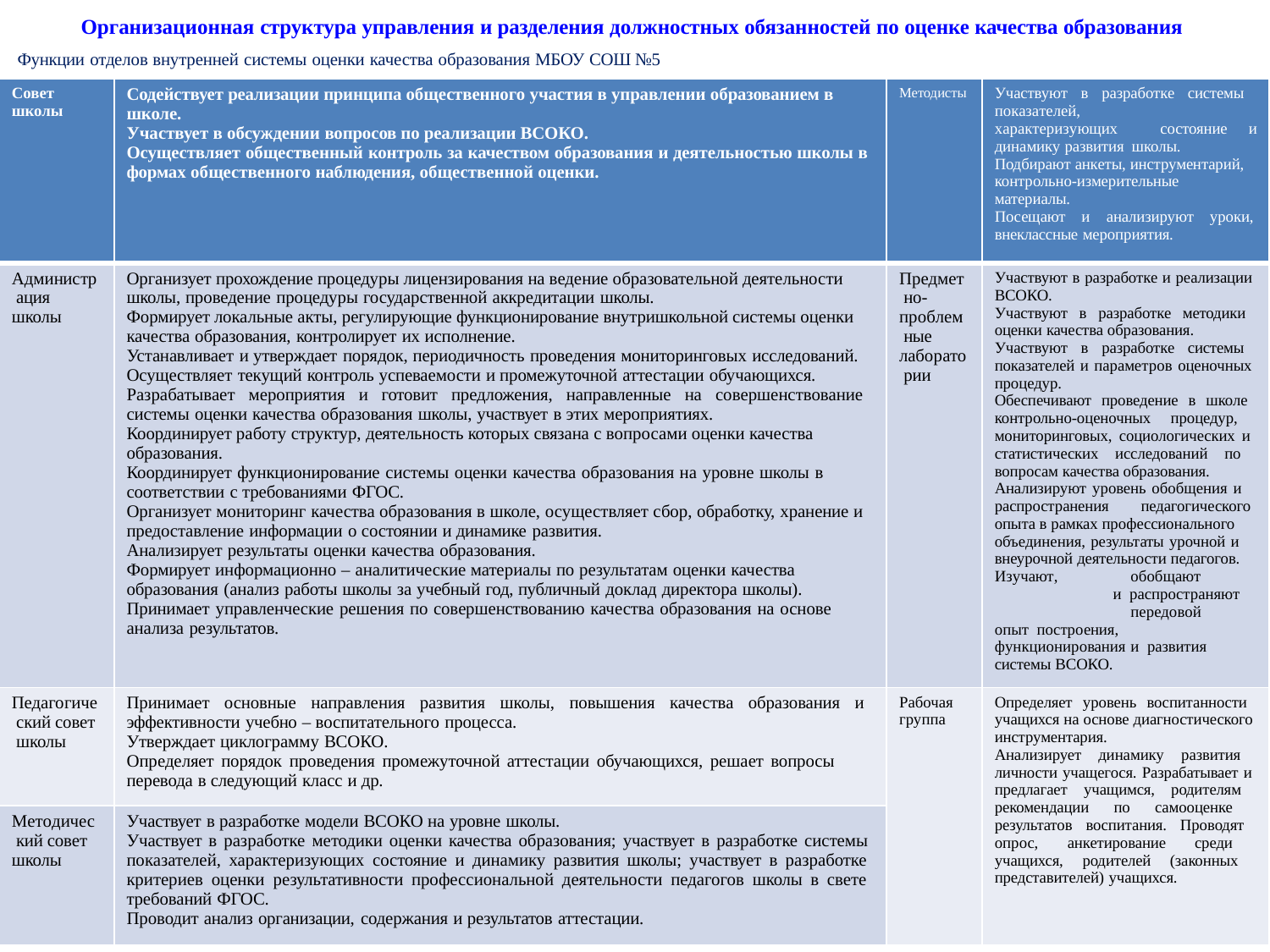

Организационная структура управления и разделения должностных обязанностей по оценке качества образования
Функции отделов внутренней системы оценки качества образования МБОУ СОШ №5
| Совет школы | Содействует реализации принципа общественного участия в управлении образованием в школе. Участвует в обсуждении вопросов по реализации ВСОКО. Осуществляет общественный контроль за качеством образования и деятельностью школы в формах общественного наблюдения, общественной оценки. | Методисты | Участвуют в разработке системы показателей, характеризующих состояние и динамику развития школы. Подбирают анкеты, инструментарий, контрольно-измерительные материалы. Посещают и анализируют уроки, внеклассные мероприятия. |
| --- | --- | --- | --- |
| Администр ация школы | Организует прохождение процедуры лицензирования на ведение образовательной деятельности школы, проведение процедуры государственной аккредитации школы. Формирует локальные акты, регулирующие функционирование внутришкольной системы оценки качества образования, контролирует их исполнение. Устанавливает и утверждает порядок, периодичность проведения мониторинговых исследований. Осуществляет текущий контроль успеваемости и промежуточной аттестации обучающихся. Разрабатывает мероприятия и готовит предложения, направленные на совершенствование системы оценки качества образования школы, участвует в этих мероприятиях. Координирует работу структур, деятельность которых связана с вопросами оценки качества образования. Координирует функционирование системы оценки качества образования на уровне школы в соответствии с требованиями ФГОС. Организует мониторинг качества образования в школе, осуществляет сбор, обработку, хранение и предоставление информации о состоянии и динамике развития. Анализирует результаты оценки качества образования. Формирует информационно – аналитические материалы по результатам оценки качества образования (анализ работы школы за учебный год, публичный доклад директора школы). Принимает управленческие решения по совершенствованию качества образования на основе анализа результатов. | Предмет но- проблем ные лаборато рии | Участвуют в разработке и реализации ВСОКО. Участвуют в разработке методики оценки качества образования. Участвуют в разработке системы показателей и параметров оценочных процедур. Обеспечивают проведение в школе контрольно-оценочных процедур, мониторинговых, социологических и статистических исследований по вопросам качества образования. Анализируют уровень обобщения и распространения педагогического опыта в рамках профессионального объединения, результаты урочной и внеурочной деятельности педагогов. Изучают, обобщают и распространяют передовой опыт построения, функционирования и развития системы ВСОКО. |
| Педагогиче ский совет школы | Принимает основные направления развития школы, повышения качества образования и эффективности учебно – воспитательного процесса. Утверждает циклограмму ВСОКО. Определяет порядок проведения промежуточной аттестации обучающихся, решает вопросы перевода в следующий класс и др. | Рабочая группа | Определяет уровень воспитанности учащихся на основе диагностического инструментария. Анализирует динамику развития личности учащегося. Разрабатывает и предлагает учащимся, родителям рекомендации по самооценке результатов воспитания. Проводят опрос, анкетирование среди учащихся, родителей (законных представителей) учащихся. |
| Методичес кий совет школы | Участвует в разработке модели ВСОКО на уровне школы. Участвует в разработке методики оценки качества образования; участвует в разработке системы показателей, характеризующих состояние и динамику развития школы; участвует в разработке критериев оценки результативности профессиональной деятельности педагогов школы в свете требований ФГОС. Проводит анализ организации, содержания и результатов аттестации. |  |  |